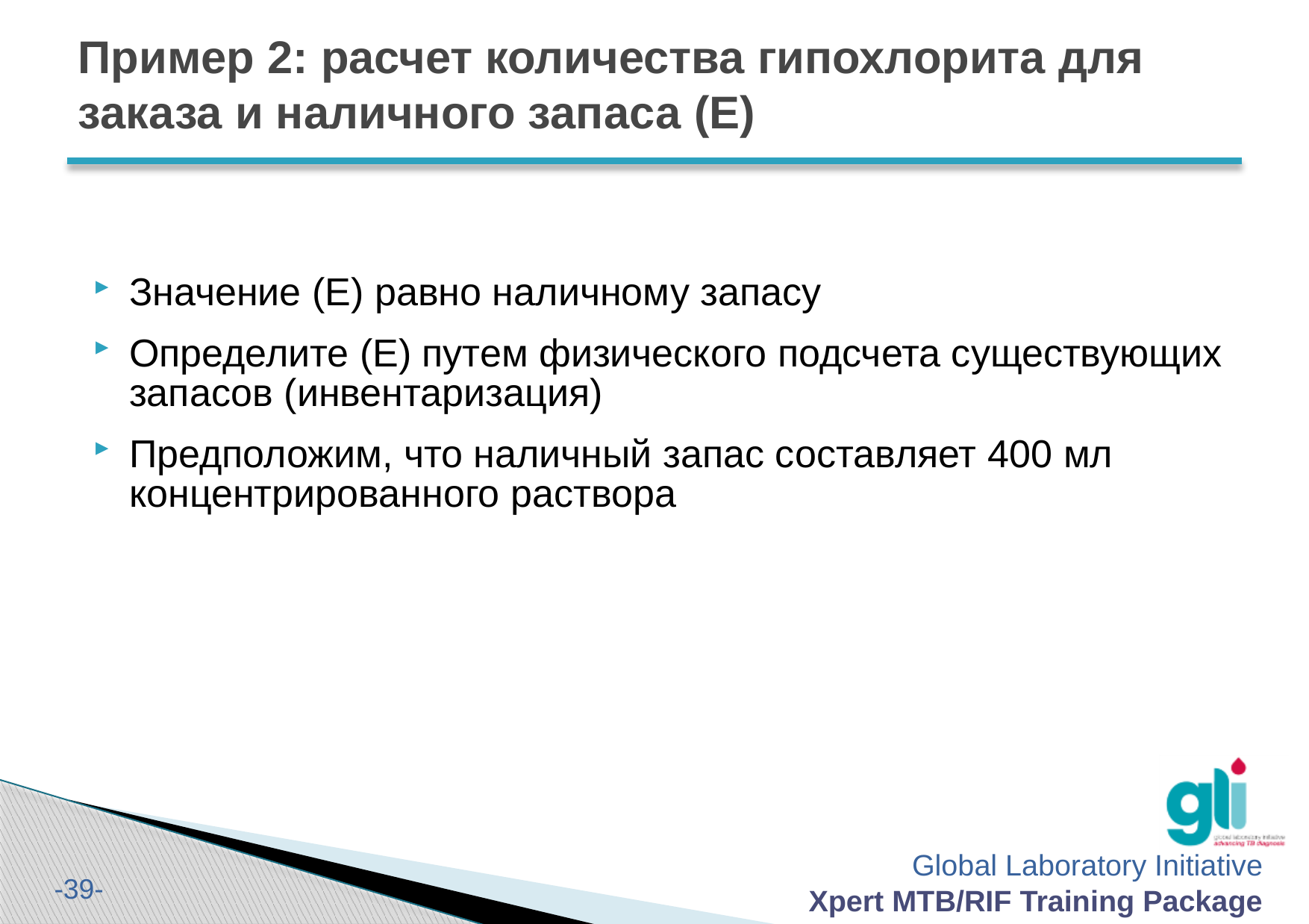

# Пример 2: расчет количества гипохлорита для заказа и наличного запаса (E)

Значение (E) равно наличному запасу
Определите (E) путем физического подсчета существующих запасов (инвентаризация)
Предположим, что наличный запас составляет 400 мл концентрированного раствора